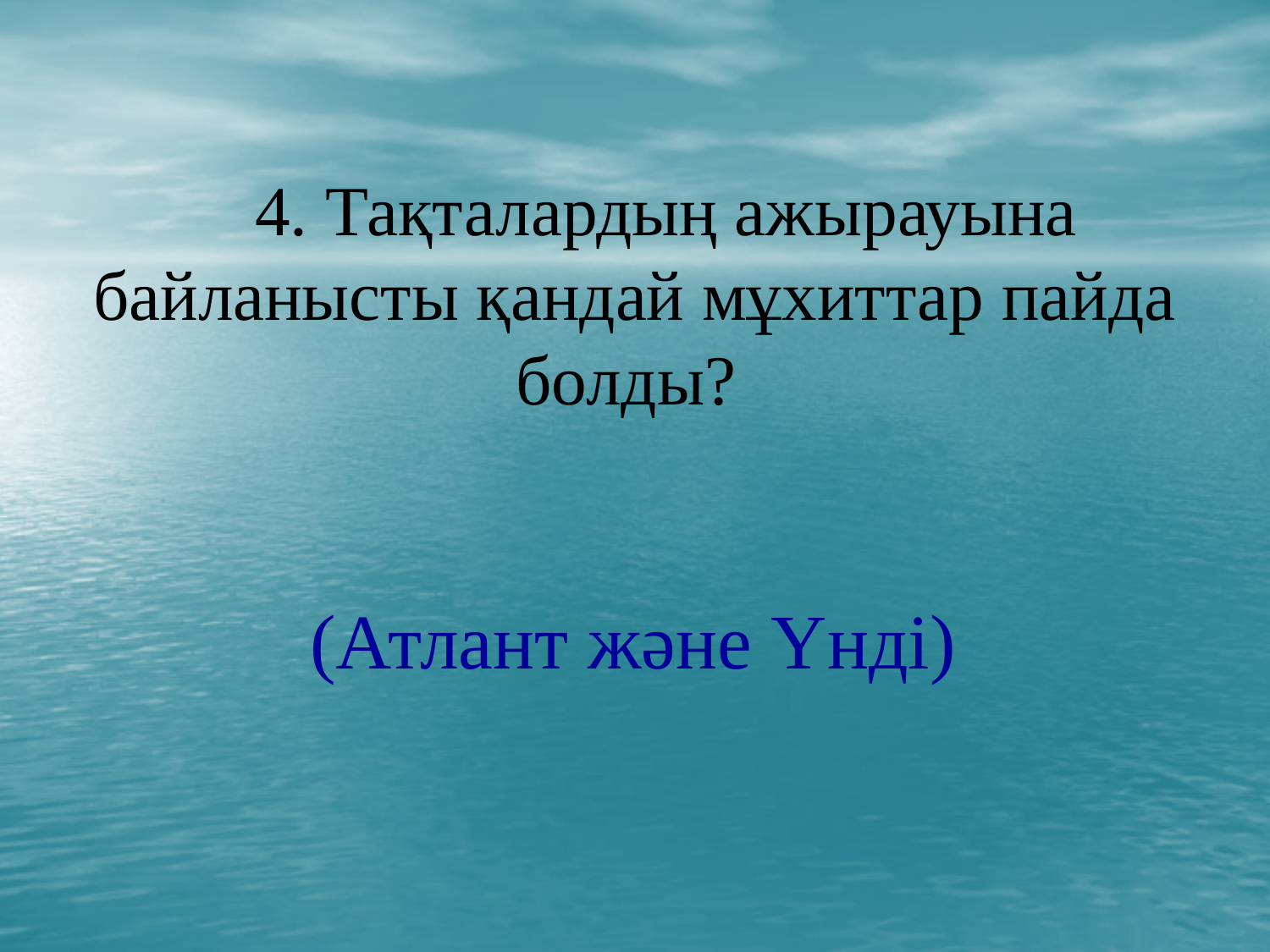

4. Тақталардың ажырауына байланысты қандай мұхиттар пайда болды?
(Атлант және Үнді)